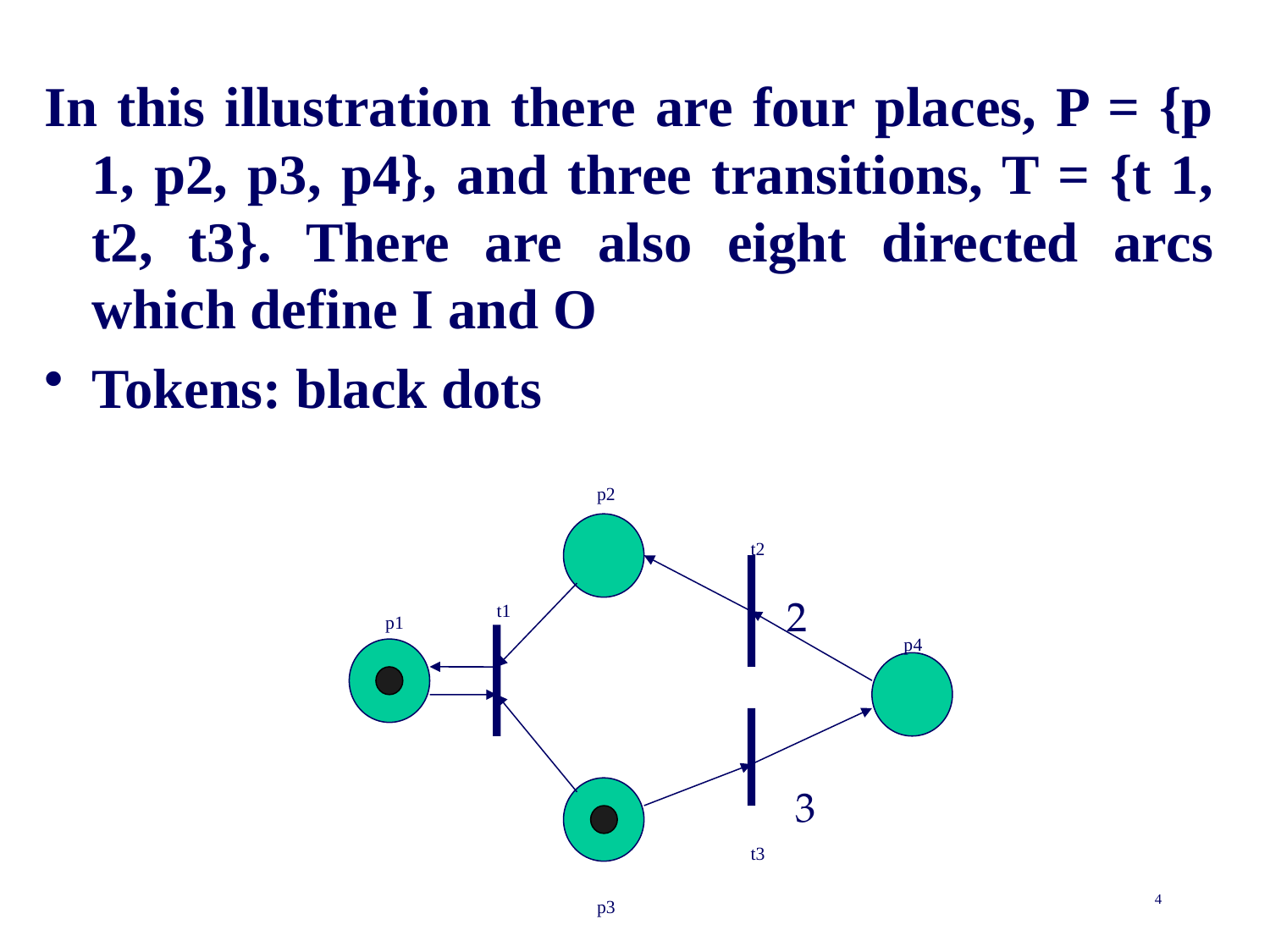

In this illustration there are four places, P = {p 1, p2, p3, p4}, and three transitions, T = {t 1, t2, t3}. There are also eight directed arcs which define I and O
Tokens: black dots

p2
t2

2

t1

p1
p4

3

t3
p3
4